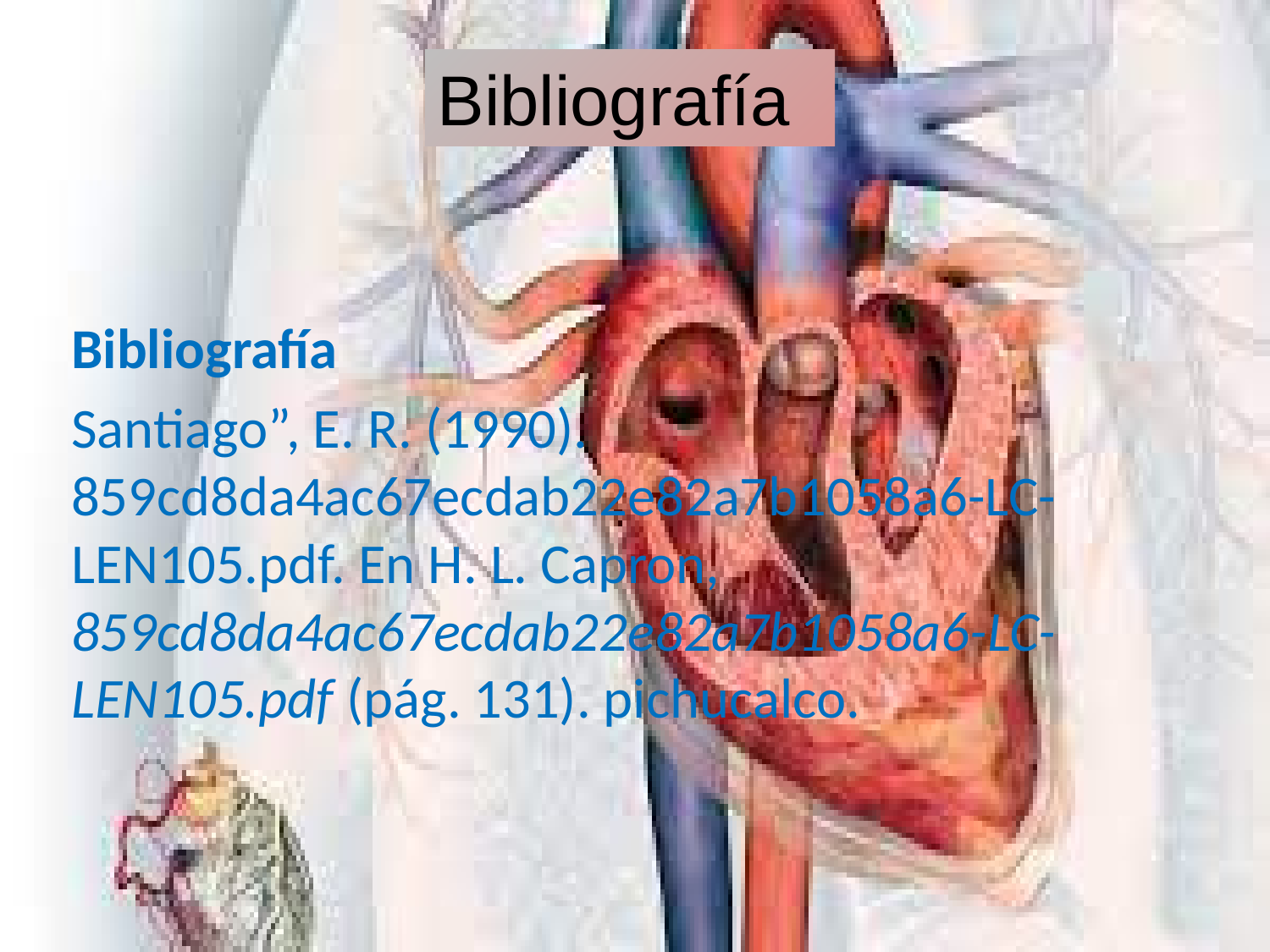

Bibliografía
Bibliografía
Santiago”, E. R. (1990). 859cd8da4ac67ecdab22e82a7b1058a6-LC-LEN105.pdf. En H. L. Capron, 859cd8da4ac67ecdab22e82a7b1058a6-LC-LEN105.pdf (pág. 131). pichucalco.